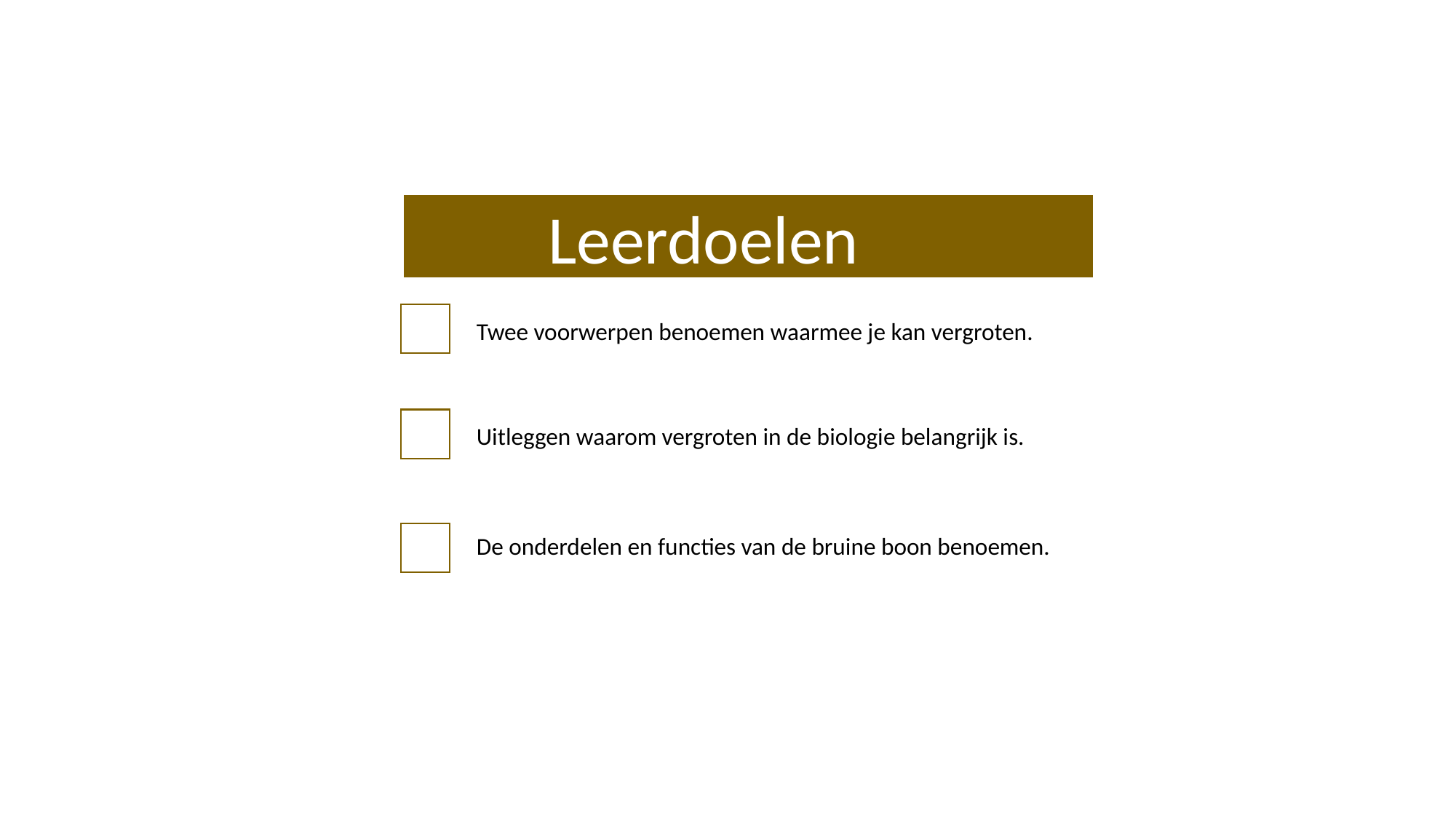

Leerdoelen

Uitleggen waarom vergroten in de biologie belangrijk is.
Twee voorwerpen benoemen waarmee je kan vergroten.

De onderdelen en functies van de bruine boon benoemen.